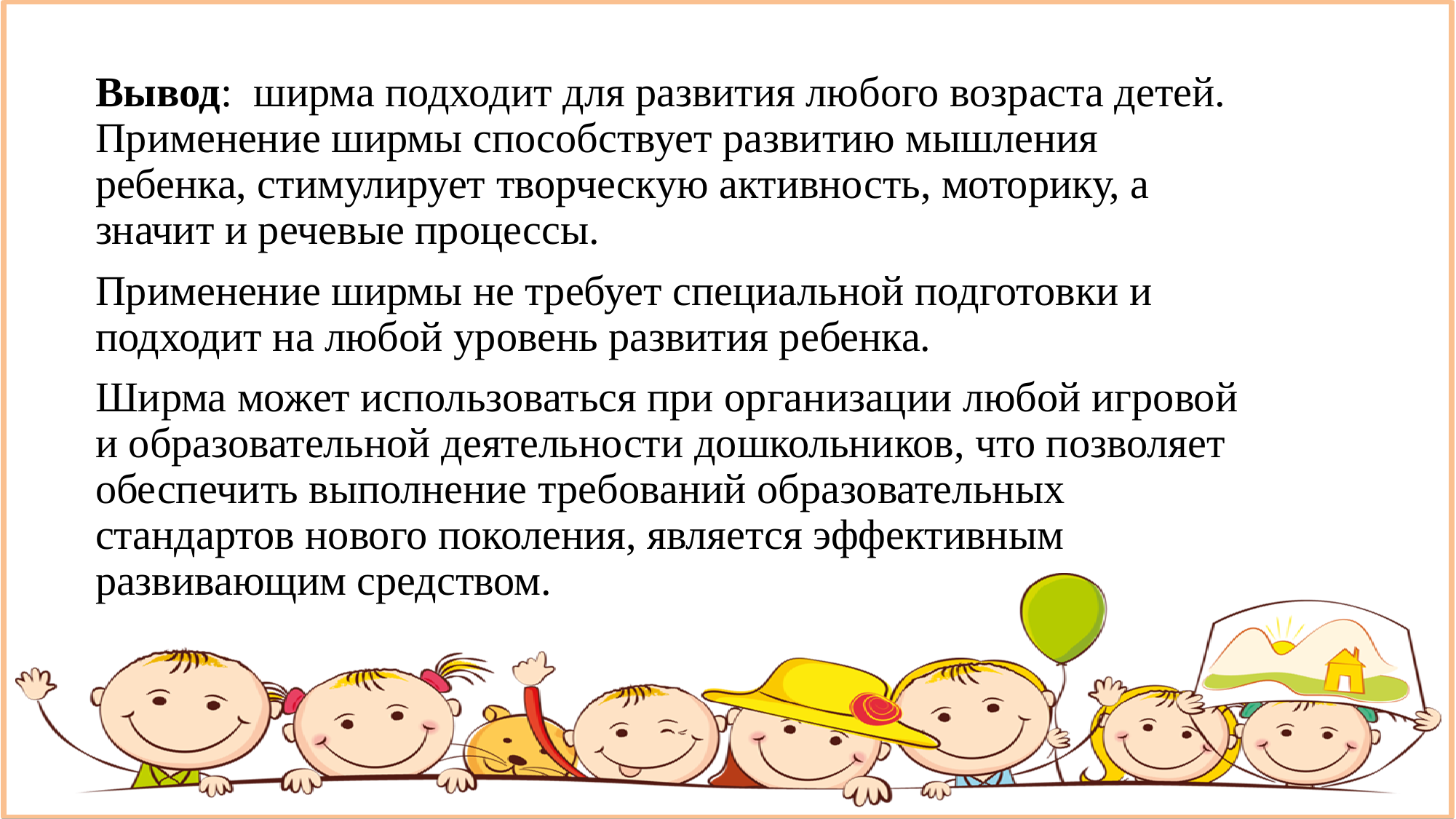

Вывод:  ширма подходит для развития любого возраста детей. Применение ширмы способствует развитию мышления ребенка, стимулирует творческую активность, моторику, а значит и речевые процессы.
Применение ширмы не требует специальной подготовки и подходит на любой уровень развития ребенка.
Ширма может использоваться при организации любой игровой и образовательной деятельности дошкольников, что позволяет обеспечить выполнение требований образовательных стандартов нового поколения, является эффективным развивающим средством.